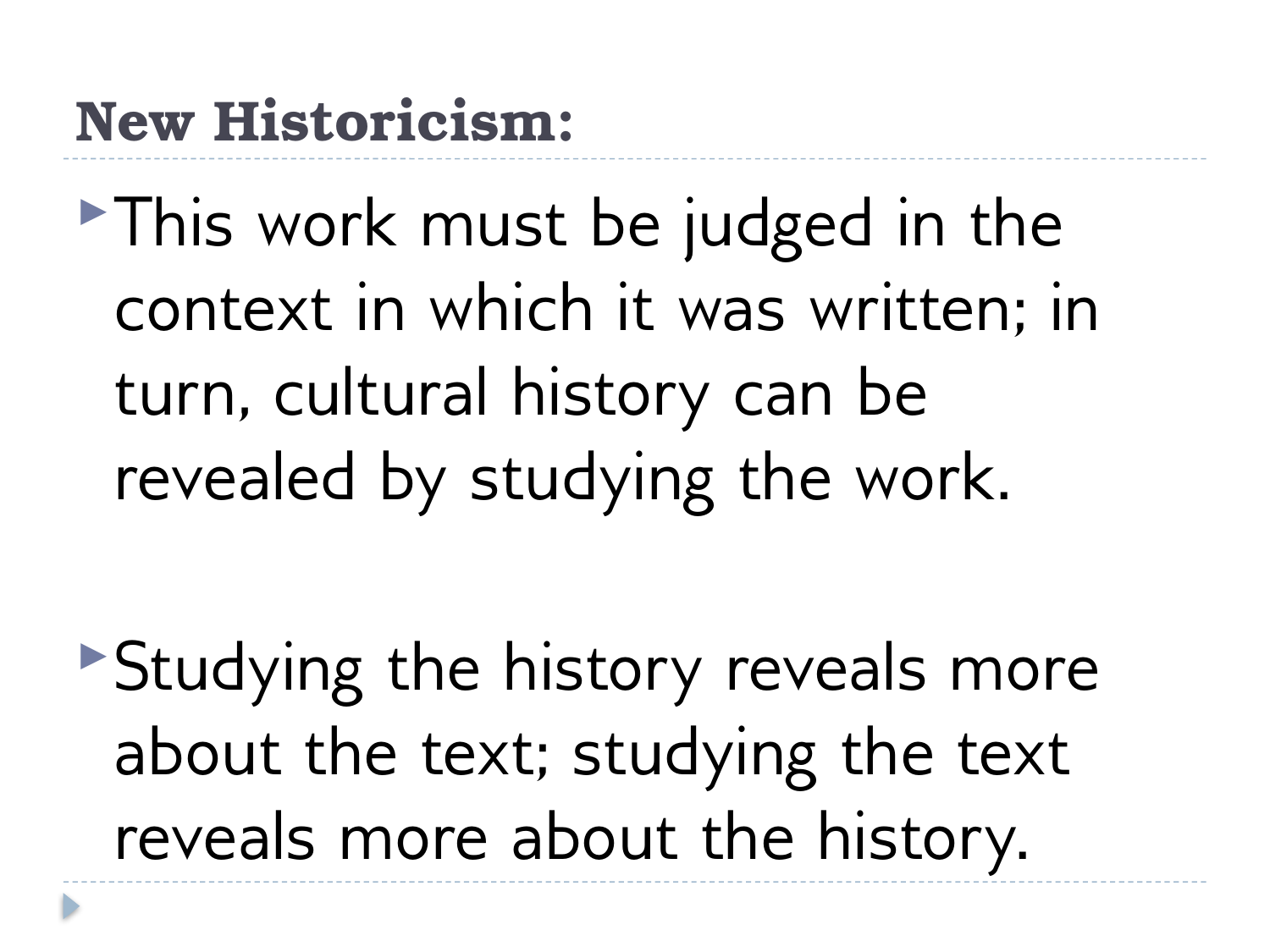

# New Historicism:
This work must be judged in the context in which it was written; in turn, cultural history can be revealed by studying the work.

Studying the history reveals more about the text; studying the text reveals more about the history.